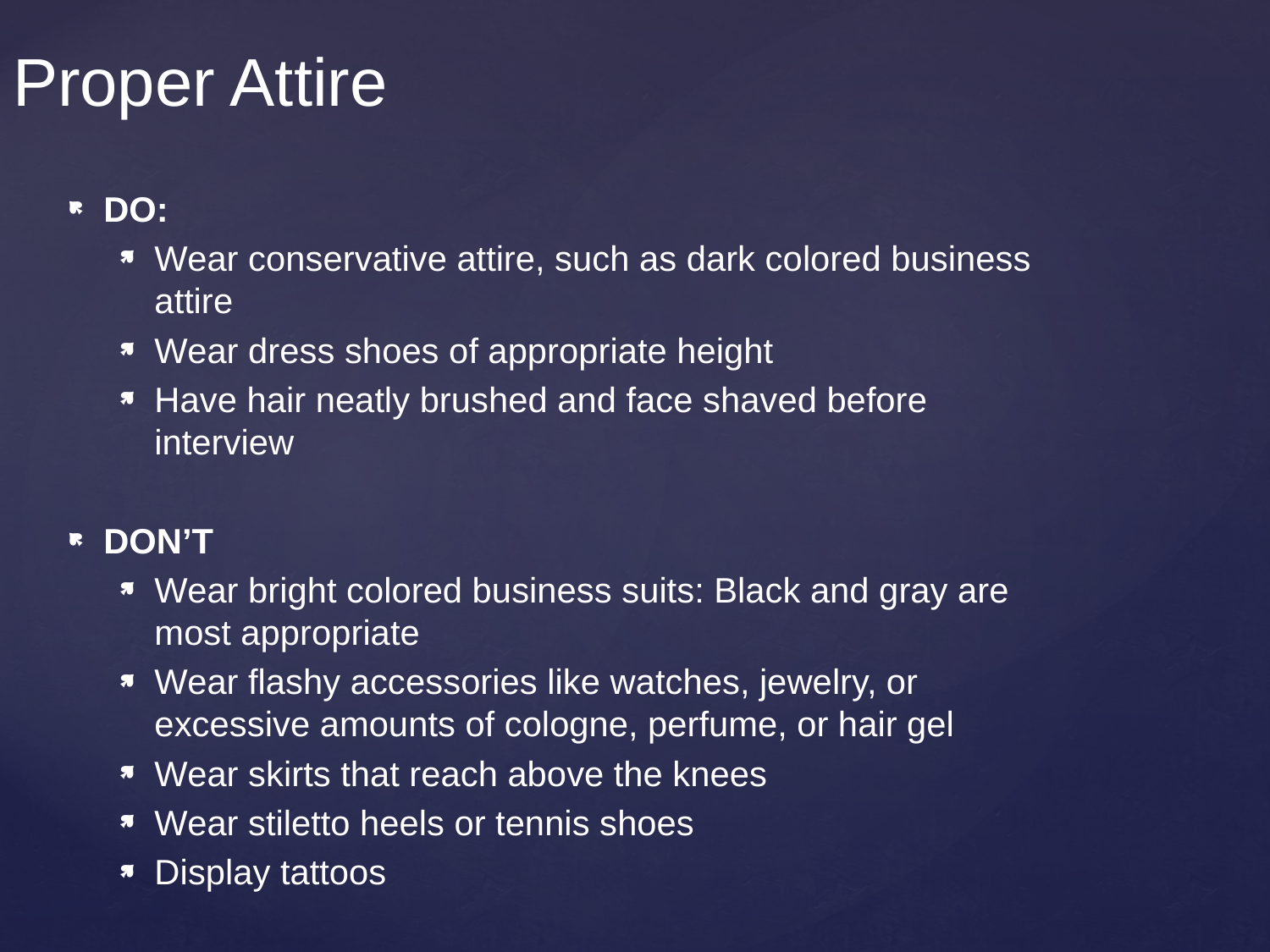

Proper Attire
DO:
Wear conservative attire, such as dark colored business attire
Wear dress shoes of appropriate height
Have hair neatly brushed and face shaved before interview

DON’T
Wear bright colored business suits: Black and gray are most appropriate
Wear flashy accessories like watches, jewelry, or excessive amounts of cologne, perfume, or hair gel
Wear skirts that reach above the knees
Wear stiletto heels or tennis shoes
Display tattoos